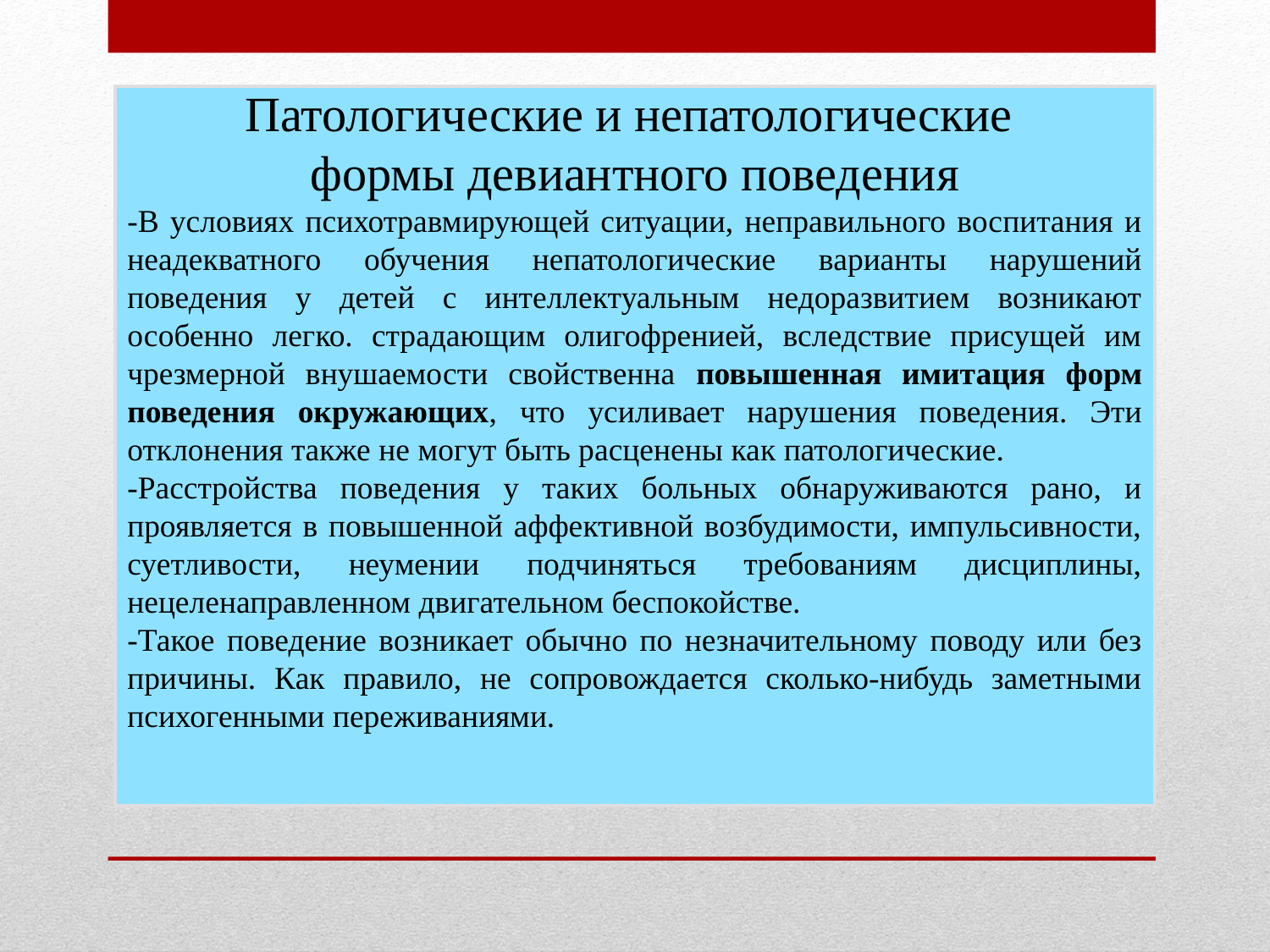

Патологические и непатологические
формы девиантного поведения
-В условиях психотравмирующей ситуации, неправильного воспитания и неадекватного обучения непатологические варианты нарушений поведения у детей с интеллектуальным недоразвитием возникают особенно легко. страдающим олигофренией, вследствие присущей им чрезмерной внушаемости свойственна повышенная имитация форм поведения окружающих, что усиливает нарушения поведения. Эти отклонения также не могут быть расценены как патологические.
-Расстройства поведения у таких больных обнаруживаются рано, и проявляется в повышенной аффективной возбудимости, импульсивности, суетливости, неумении подчиняться требованиям дисциплины, нецеленаправленном двигательном беспокойстве.
-Такое поведение возникает обычно по незначительному поводу или без причины. Как правило, не сопровождается сколько-нибудь заметными психогенными переживаниями.